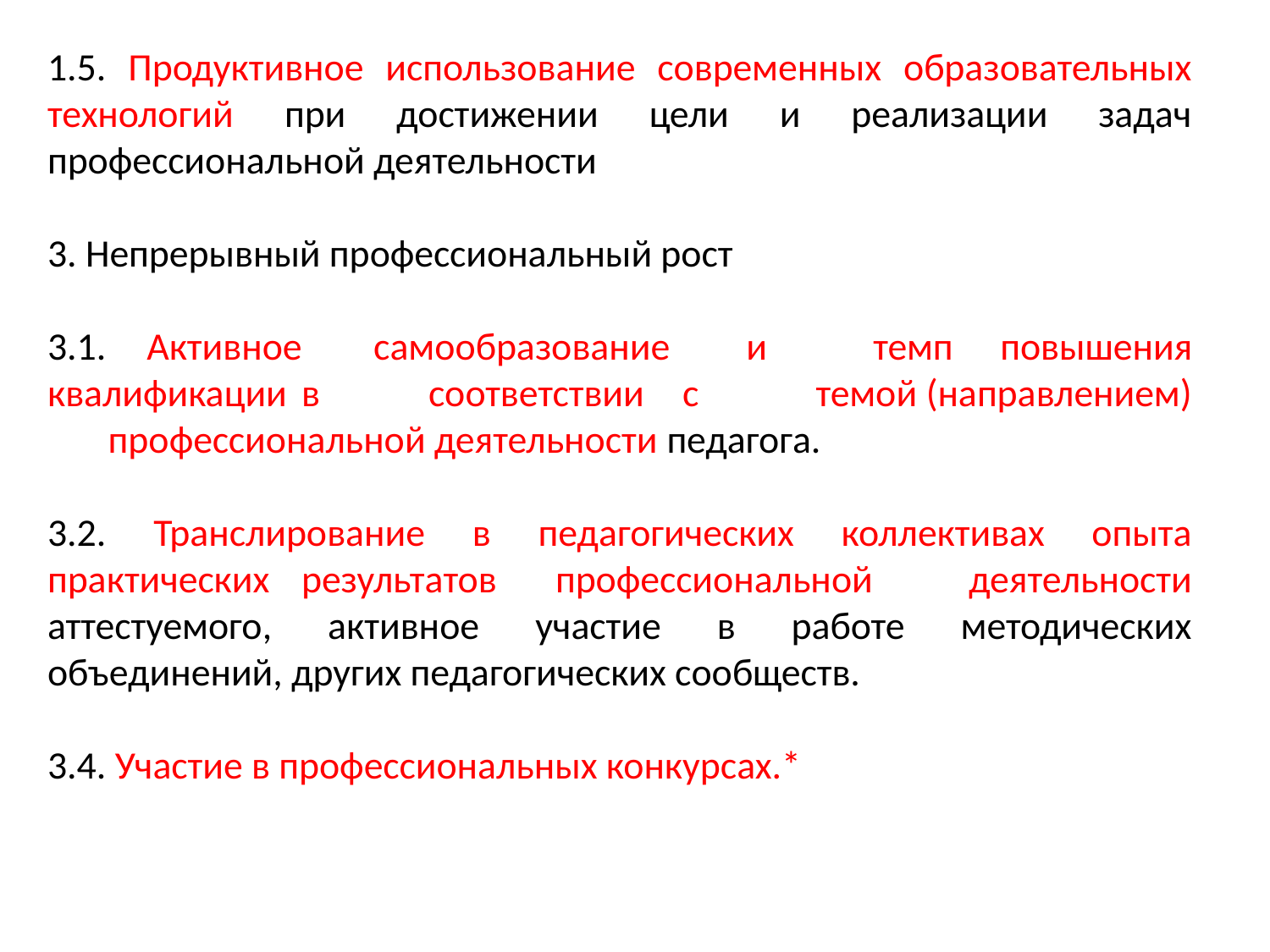

1.5. Продуктивное использование современных образовательных технологий при достижении цели и реализации задач профессиональной деятельности

3. Непрерывный профессиональный рост

3.1. Активное	 самообразование	и	темп	повышения квалификации	в	соответствии	с             темой (направлением)        профессиональной деятельности педагога.

3.2. Транслирование в педагогических коллективах опыта практических	результатов	профессиональной деятельности аттестуемого, активное участие в работе методических объединений, других педагогических сообществ.

3.4. Участие в профессиональных конкурсах.*